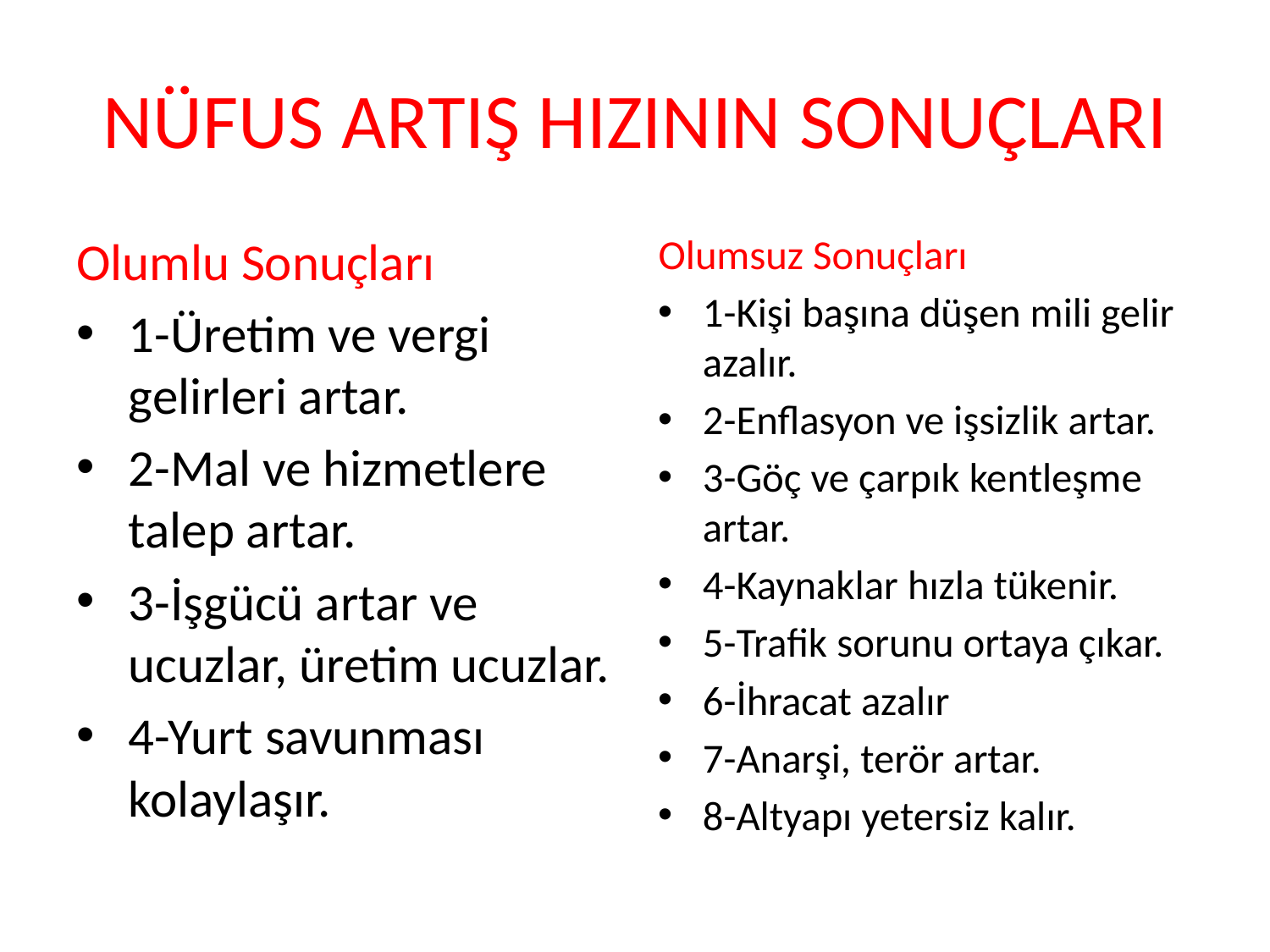

# NÜFUS ARTIŞ HIZININ SONUÇLARI
Olumlu Sonuçları
1-Üretim ve vergi gelirleri artar.
2-Mal ve hizmetlere talep artar.
3-İşgücü artar ve ucuzlar, üretim ucuzlar.
4-Yurt savunması kolaylaşır.

Olumsuz Sonuçları
1-Kişi başına düşen mili gelir azalır.
2-Enflasyon ve işsizlik artar.
3-Göç ve çarpık kentleşme artar.
4-Kaynaklar hızla tükenir.
5-Trafik sorunu ortaya çıkar.
6-İhracat azalır
7-Anarşi, terör artar.
8-Altyapı yetersiz kalır.